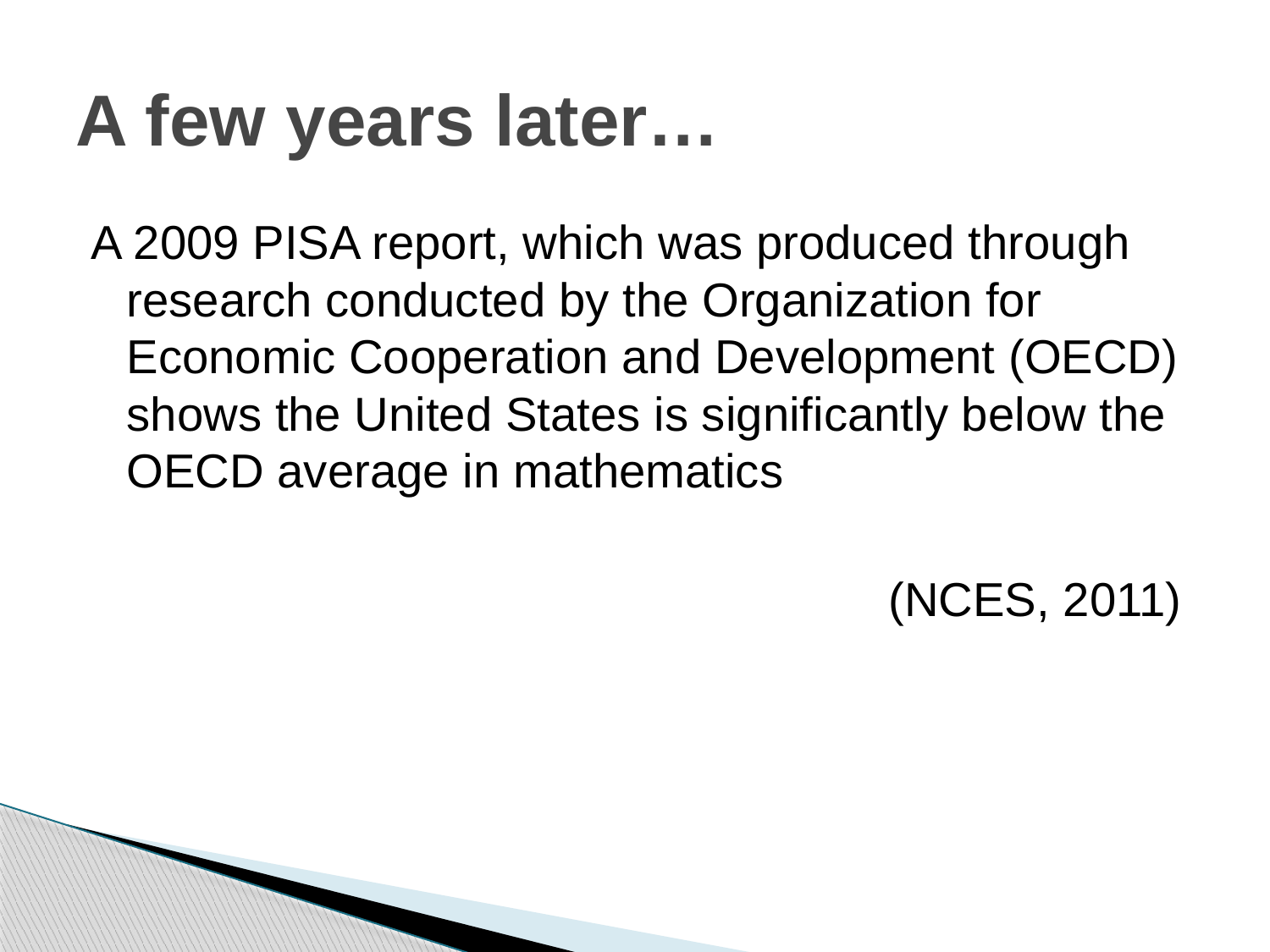

# A few years later…
A 2009 PISA report, which was produced through research conducted by the Organization for Economic Cooperation and Development (OECD) shows the United States is significantly below the OECD average in mathematics

							(NCES, 2011)